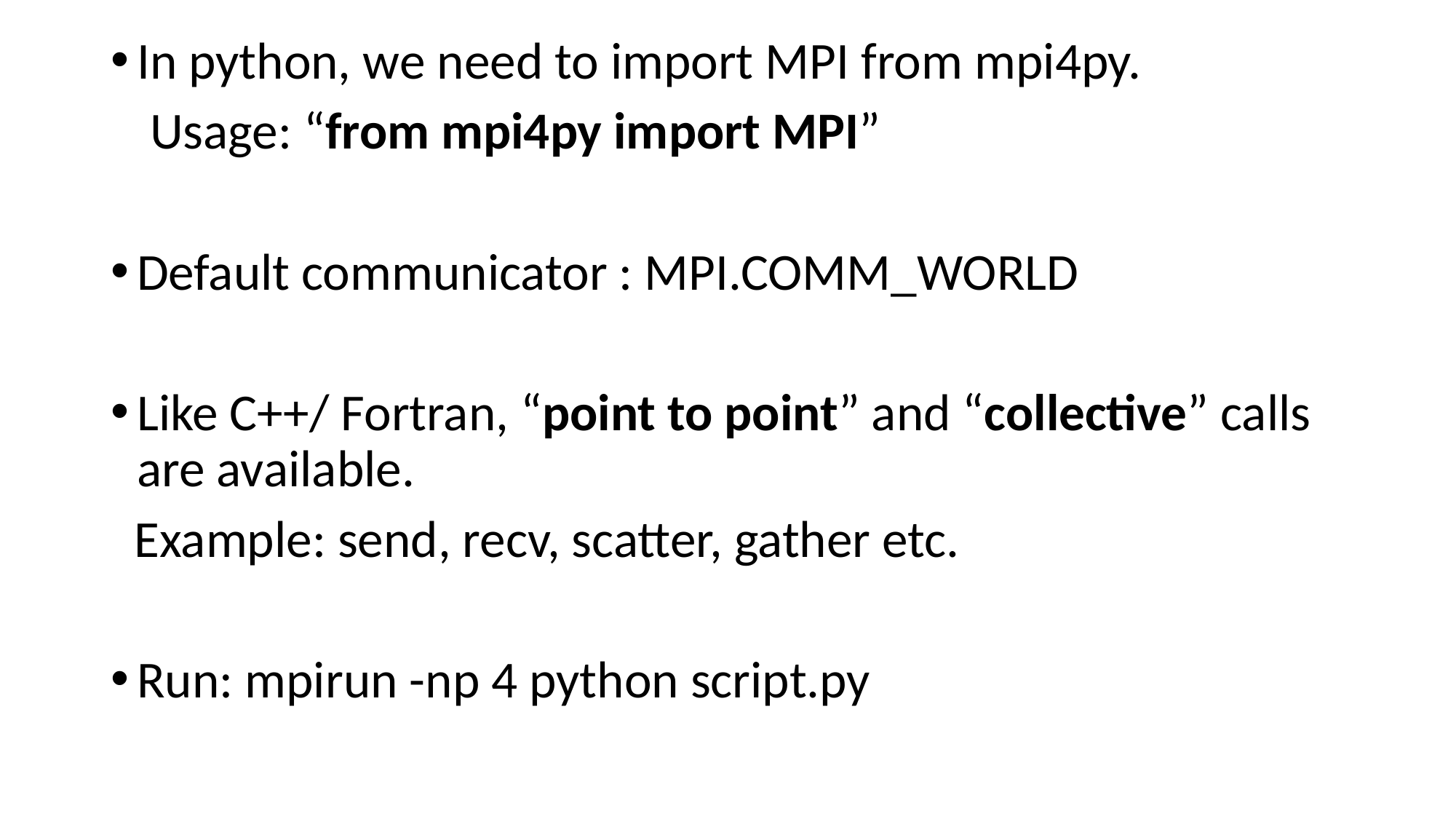

In python, we need to import MPI from mpi4py.
    Usage: “from mpi4py import MPI”

Default communicator : MPI.COMM_WORLD

Like C++/ Fortran, “point to point” and “collective” calls are available.
  Example: send, recv, scatter, gather etc.

Run: mpirun -np 4 python script.py